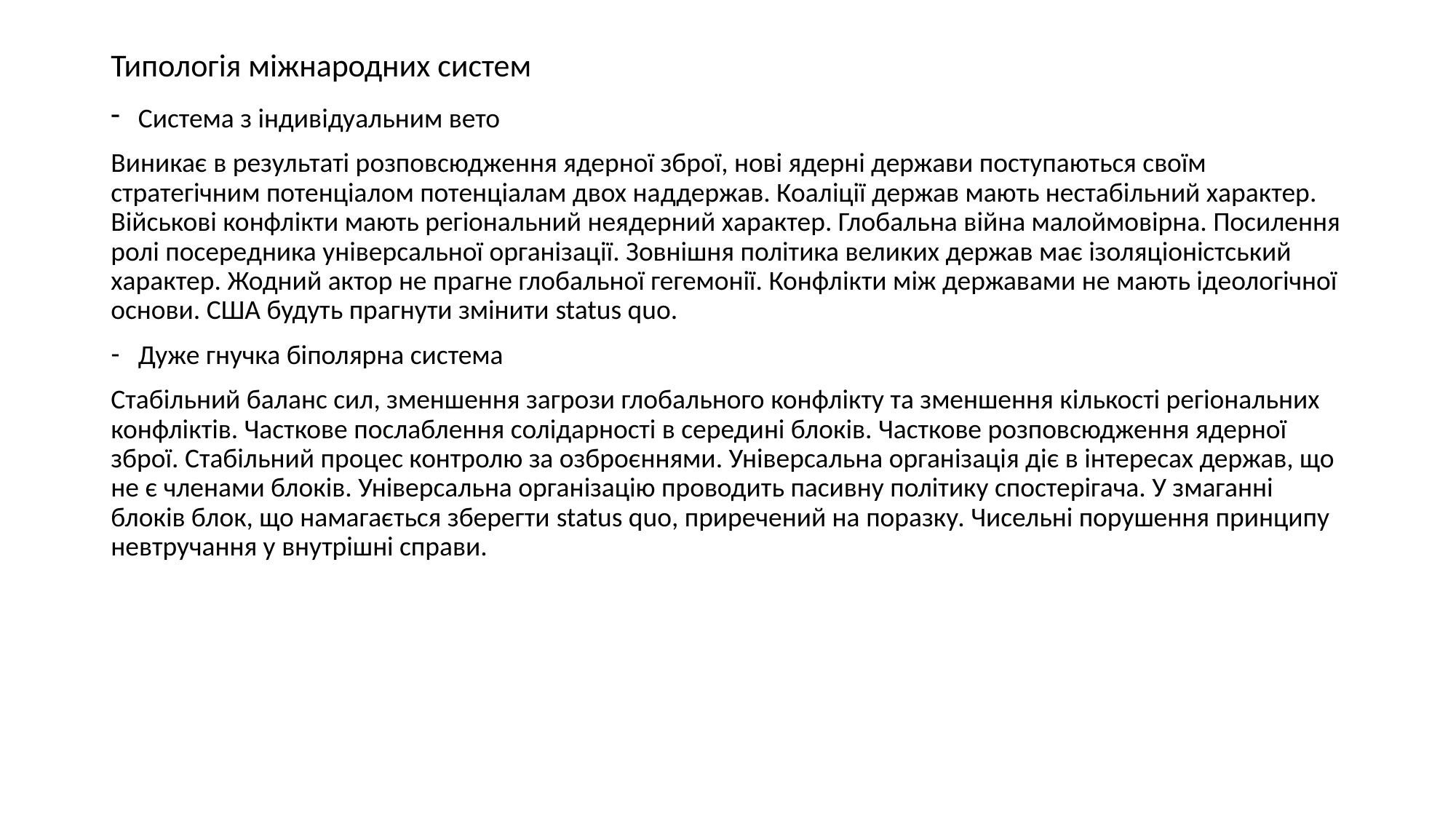

# Типологія міжнародних систем
Система з індивідуальним вето
Виникає в результаті розповсюдження ядерної зброї, нові ядерні держави поступаються своїм стратегічним потенціалом потенціалам двох наддержав. Коаліції держав мають нестабільний характер. Військові конфлікти мають регіональний неядерний характер. Глобальна війна малоймовірна. Посилення ролі посередника універсальної організації. Зовнішня політика великих держав має ізоляціоністський характер. Жодний актор не прагне глобальної гегемонії. Конфлікти між державами не мають ідеологічної основи. США будуть прагнути змінити status quo.
Дуже гнучка біполярна система
Стабільний баланс сил, зменшення загрози глобального конфлікту та зменшення кількості регіональних конфліктів. Часткове послаблення солідарності в середині блоків. Часткове розповсюдження ядерної зброї. Стабільний процес контролю за озброєннями. Універсальна організація діє в інтересах держав, що не є членами блоків. Універсальна організацію проводить пасивну політику спостерігача. У змаганні блоків блок, що намагається зберегти status quo, приречений на поразку. Чисельні порушення принципу невтручання у внутрішні справи.